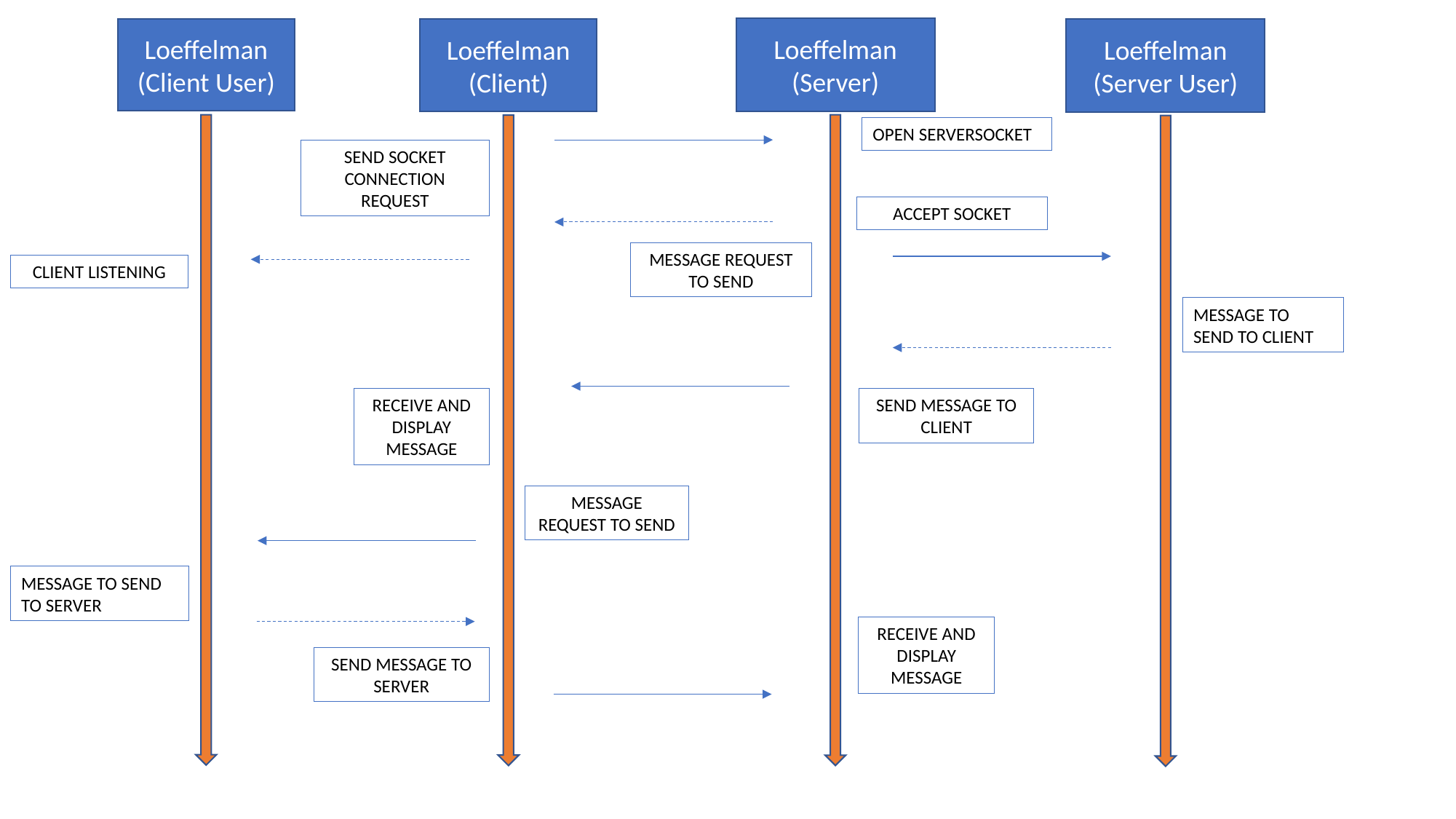

Loeffelman (Server)
Loeffelman (Client User)
Loeffelman (Client)
Loeffelman (Server User)

OPEN SERVERSOCKET
SEND SOCKET CONNECTION REQUEST
ACCEPT SOCKET
MESSAGE REQUEST TO SEND
CLIENT LISTENING
MESSAGE TO SEND TO CLIENT
RECEIVE AND DISPLAY MESSAGE
SEND MESSAGE TO CLIENT
MESSAGE REQUEST TO SEND
MESSAGE TO SEND TO SERVER
RECEIVE AND DISPLAY MESSAGE
SEND MESSAGE TO SERVER